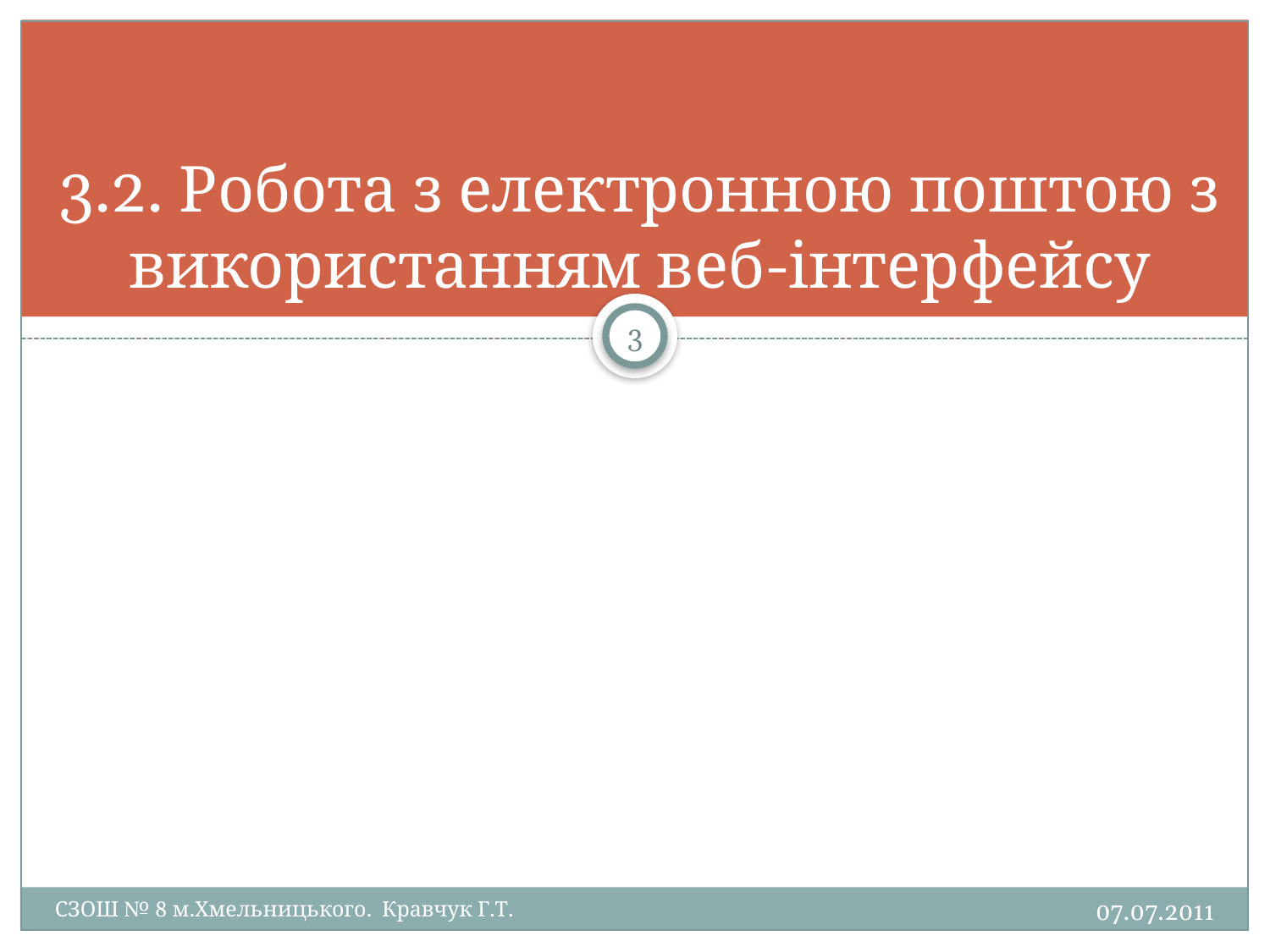

# 3.2. Робота з електронною поштою з використанням веб-інтерфейсу
3
07.07.2011
СЗОШ № 8 м.Хмельницького.  Кравчук Г.Т.